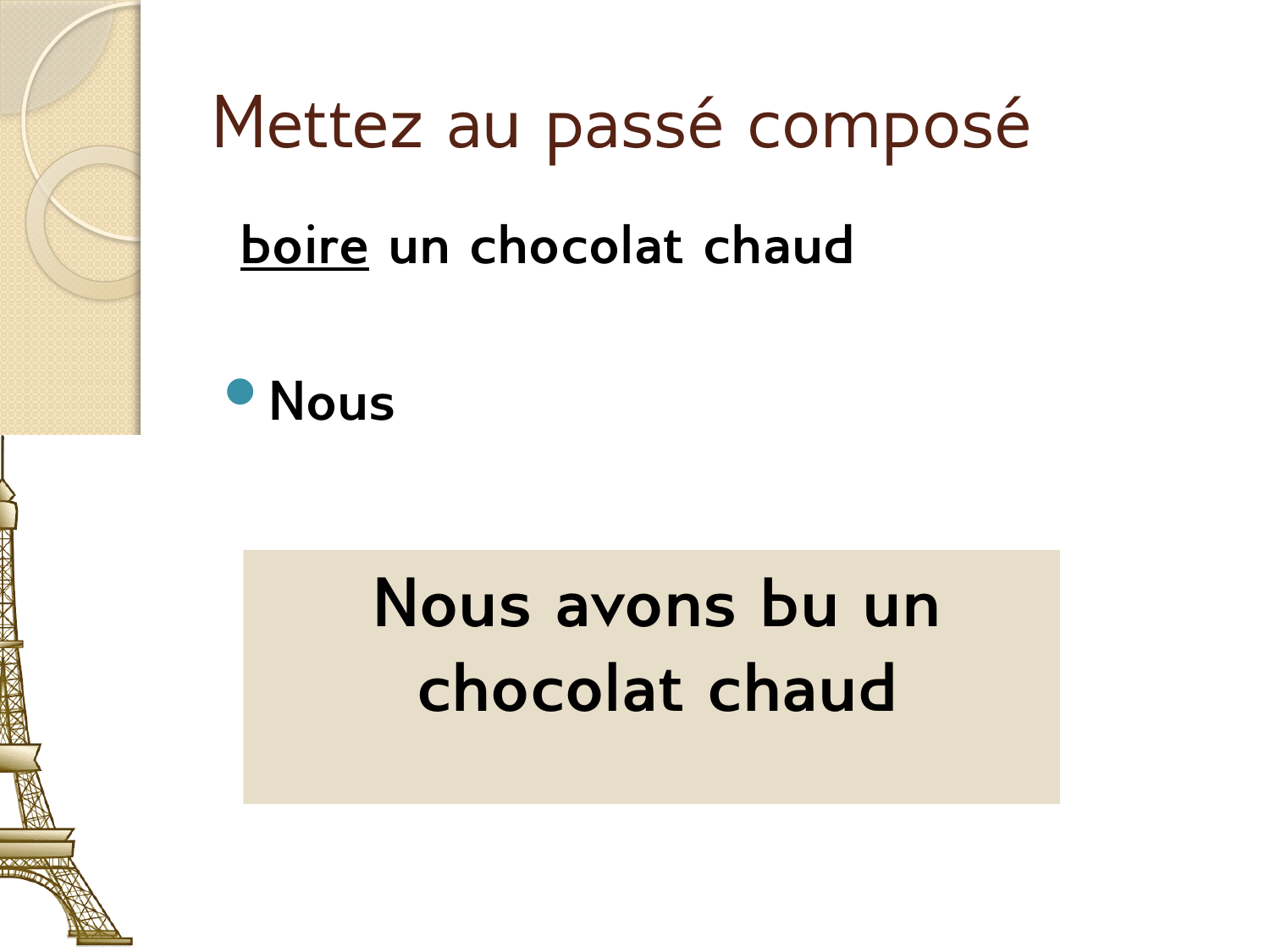

# Mettez au passé composé
 boire un chocolat chaud

Nous
Nous avons bu un chocolat chaud